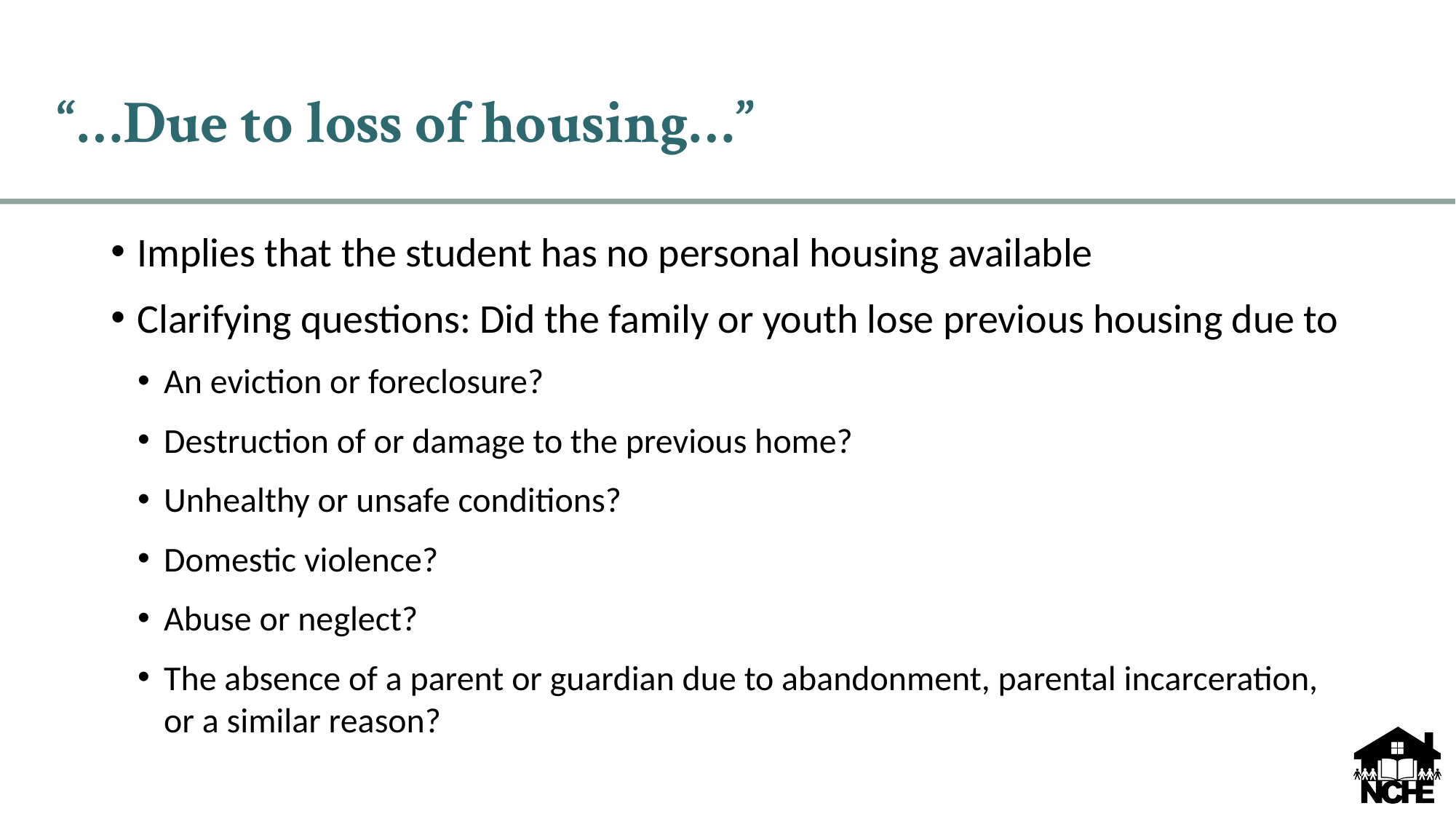

# “…Due to loss of housing…”
Implies that the student has no personal housing available
Clarifying questions: Did the family or youth lose previous housing due to
An eviction or foreclosure?
Destruction of or damage to the previous home?
Unhealthy or unsafe conditions?
Domestic violence?
Abuse or neglect?
The absence of a parent or guardian due to abandonment, parental incarceration, or a similar reason?